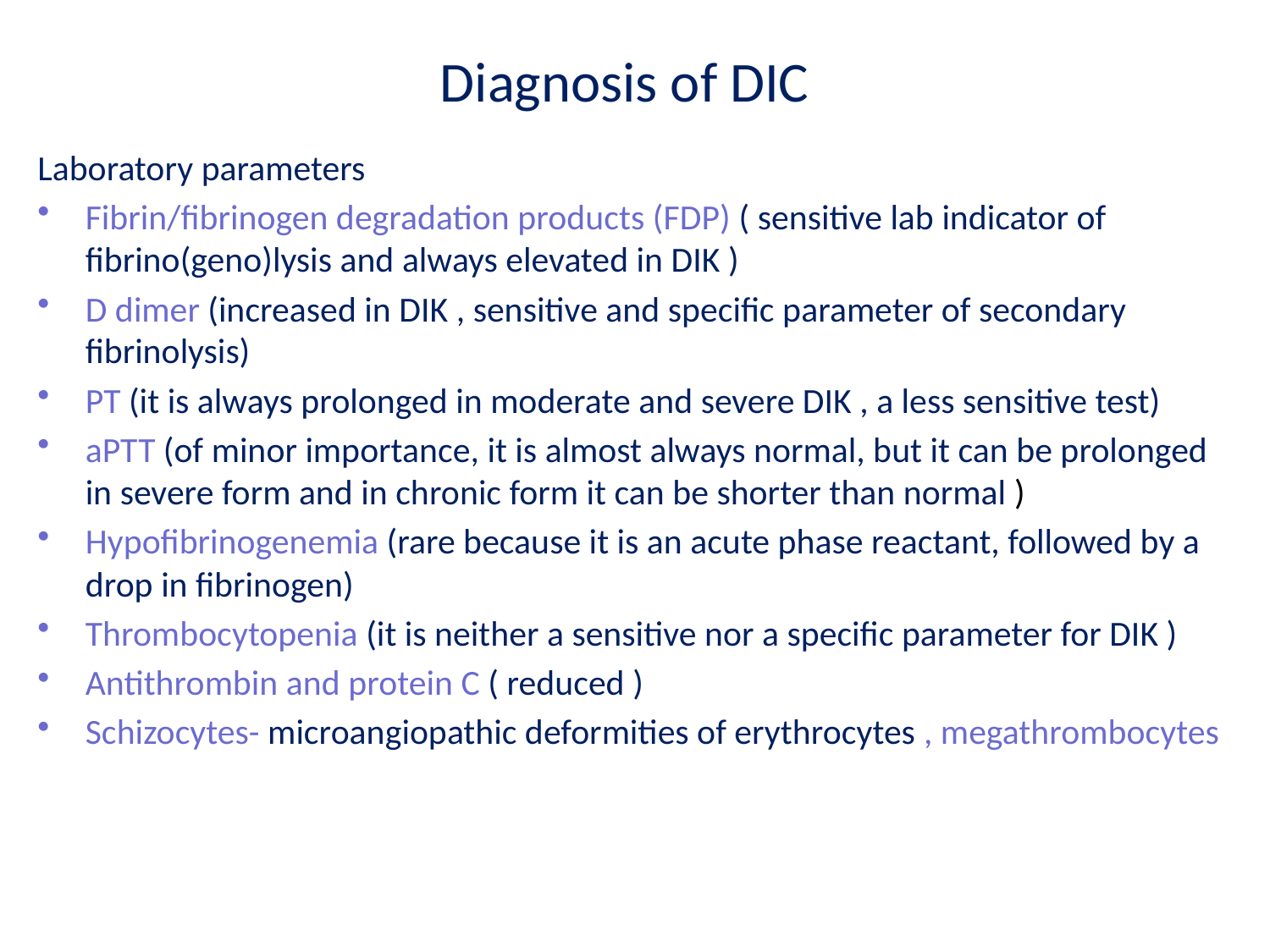

Diagnosis of DIC
Laboratory parameters
Fibrin/fibrinogen degradation products (FDP) ( sensitive lab indicator of fibrino(geno)lysis and always elevated in DIK )
D dimer (increased in DIK , sensitive and specific parameter of secondary fibrinolysis)
PT (it is always prolonged in moderate and severe DIK , a less sensitive test)
aPTT (of minor importance, it is almost always normal, but it can be prolonged in severe form and in chronic form it can be shorter than normal )
Hypofibrinogenemia (rare because it is an acute phase reactant, followed by a drop in fibrinogen)
Thrombocytopenia (it is neither a sensitive nor a specific parameter for DIK )
Antithrombin and protein C ( reduced )
Schizocytes- microangiopathic deformities of erythrocytes , megathrombocytes